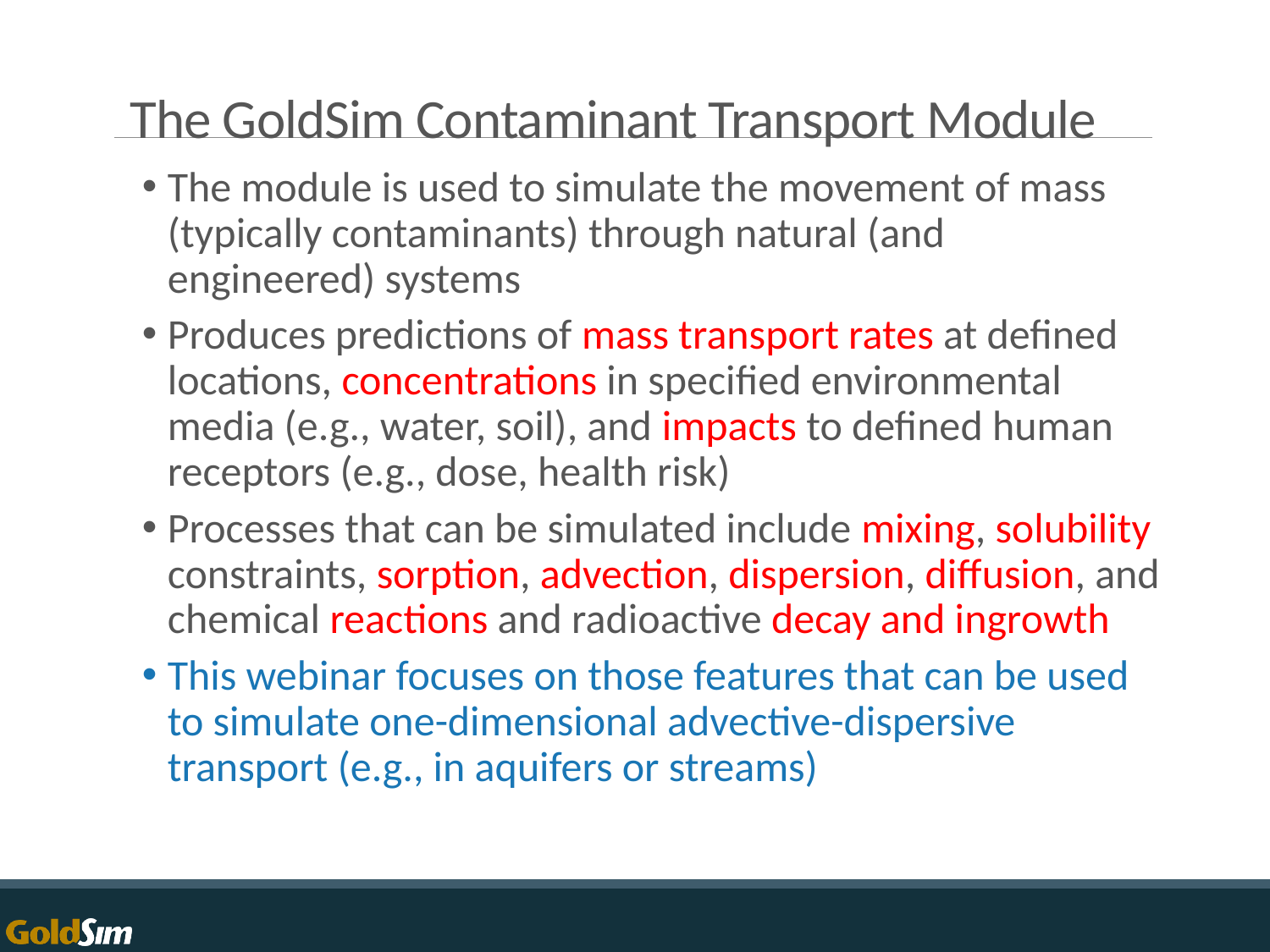

# The GoldSim Contaminant Transport Module
The module is used to simulate the movement of mass (typically contaminants) through natural (and engineered) systems
Produces predictions of mass transport rates at defined locations, concentrations in specified environmental media (e.g., water, soil), and impacts to defined human receptors (e.g., dose, health risk)
Processes that can be simulated include mixing, solubility constraints, sorption, advection, dispersion, diffusion, and chemical reactions and radioactive decay and ingrowth
This webinar focuses on those features that can be used to simulate one-dimensional advective-dispersive transport (e.g., in aquifers or streams)